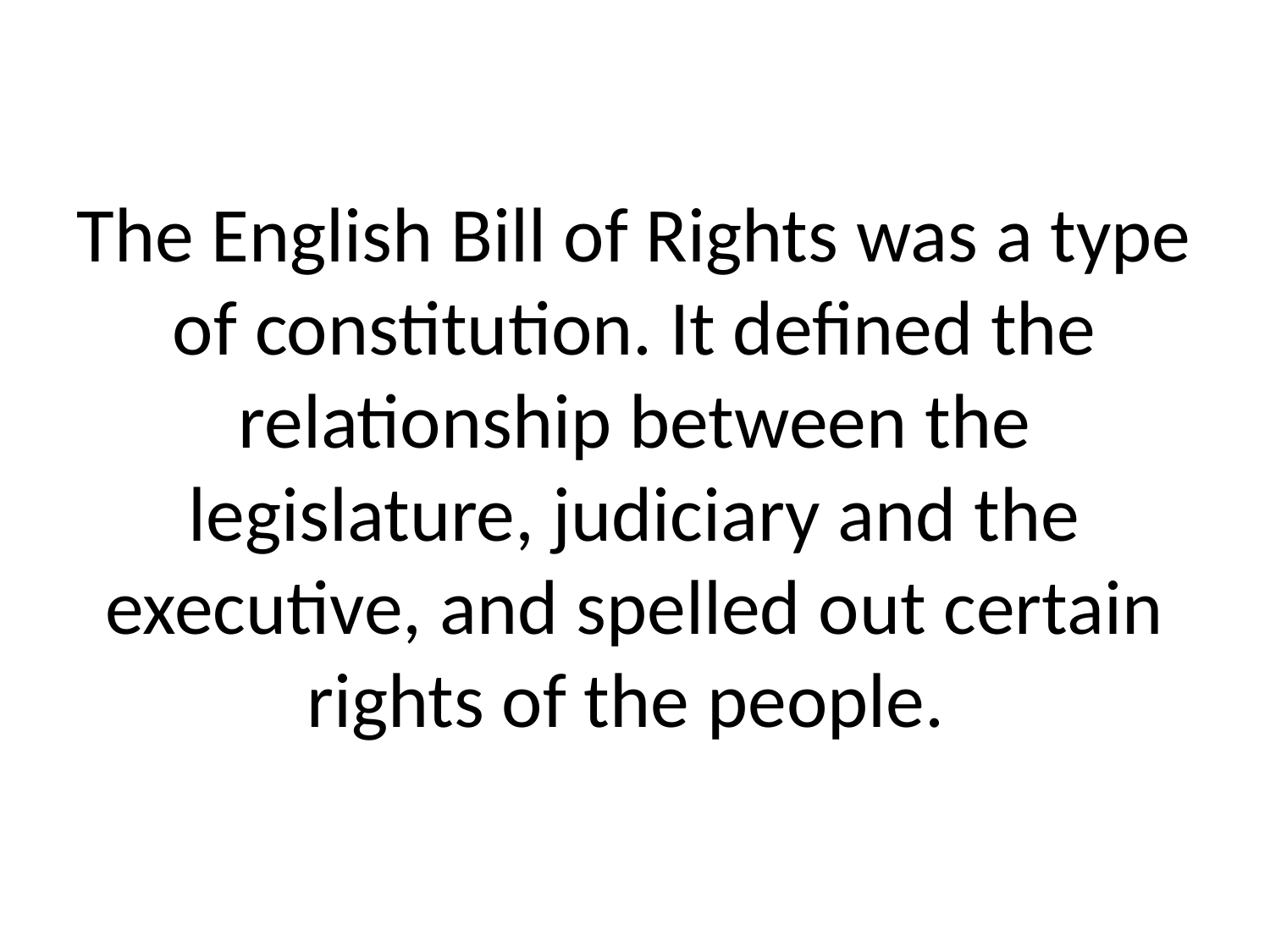

# The English Bill of Rights was a type of constitution. It defined the relationship between the legislature, judiciary and the executive, and spelled out certain rights of the people.